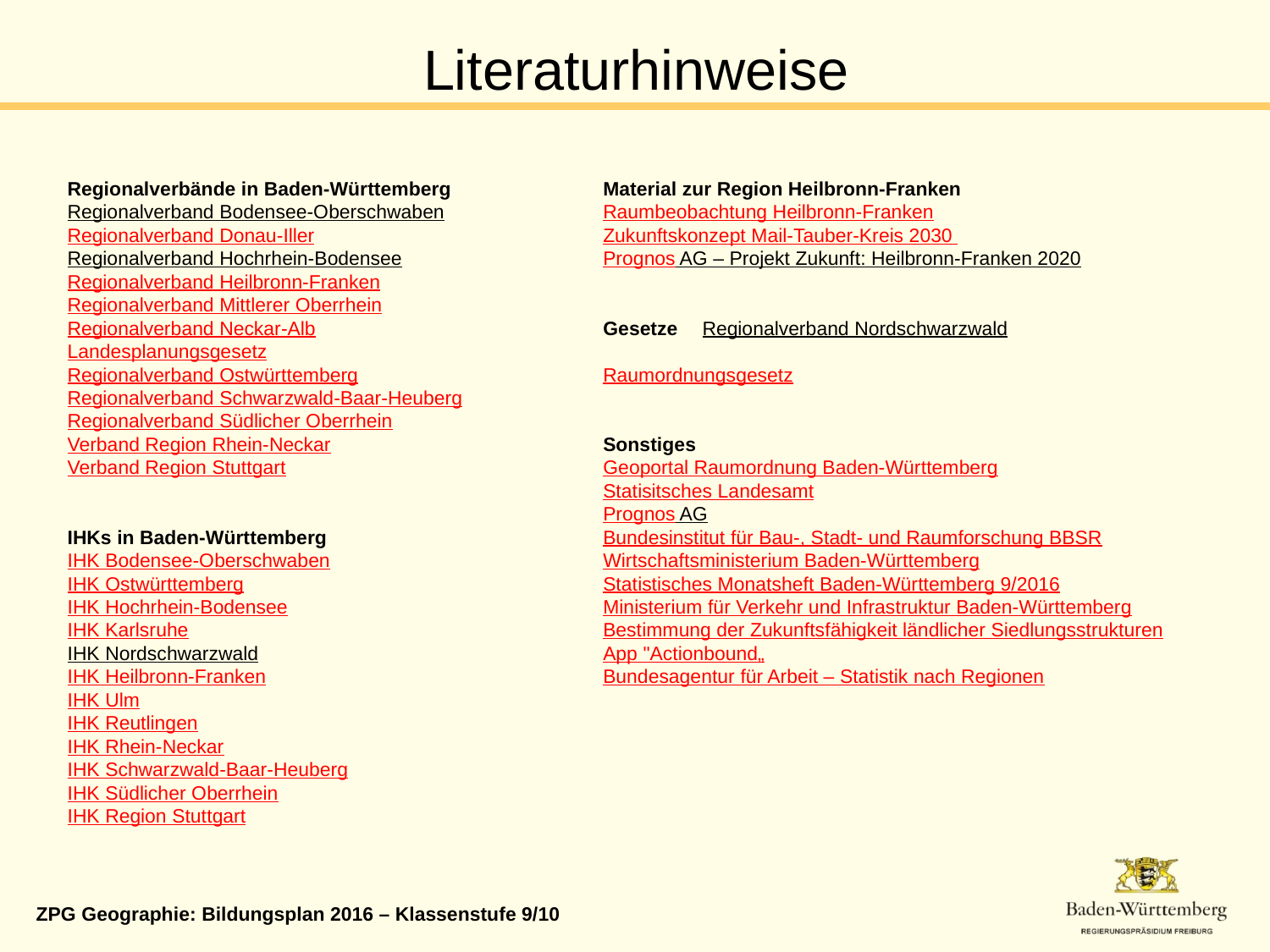

# Literaturhinweise
Regionalverbände in Baden-Württemberg	Material zur Region Heilbronn-Franken
Regionalverband Bodensee-Oberschwaben	Raumbeobachtung Heilbronn-Franken
Regionalverband Donau-Iller	Zukunftskonzept Mail-Tauber-Kreis 2030
Regionalverband Hochrhein-Bodensee	Prognos AG – Projekt Zukunft: Heilbronn-Franken 2020
Regionalverband Heilbronn-Franken
Regionalverband Mittlerer Oberrhein
Regionalverband Neckar-Alb	Gesetze
Regionalverband Nordschwarzwald	Landesplanungsgesetz
Regionalverband Ostwürttemberg	Raumordnungsgesetz
Regionalverband Schwarzwald-Baar-Heuberg
Regionalverband Südlicher Oberrhein
Verband Region Rhein-Neckar	Sonstiges
Verband Region Stuttgart	Geoportal Raumordnung Baden-Württemberg
	Statisitsches Landesamt
	Prognos AG
IHKs in Baden-Württemberg	Bundesinstitut für Bau-, Stadt- und Raumforschung BBSR
IHK Bodensee-Oberschwaben	Wirtschaftsministerium Baden-Württemberg
IHK Ostwürttemberg	Statistisches Monatsheft Baden-Württemberg 9/2016
IHK Hochrhein-Bodensee	Ministerium für Verkehr und Infrastruktur Baden-Württemberg
IHK Karlsruhe	Bestimmung der Zukunftsfähigkeit ländlicher Siedlungsstrukturen
IHK Nordschwarzwald	App "Actionbound„
IHK Heilbronn-Franken	Bundesagentur für Arbeit – Statistik nach Regionen
IHK Ulm
IHK Reutlingen
IHK Rhein-Neckar
IHK Schwarzwald-Baar-Heuberg
IHK Südlicher Oberrhein
IHK Region Stuttgart